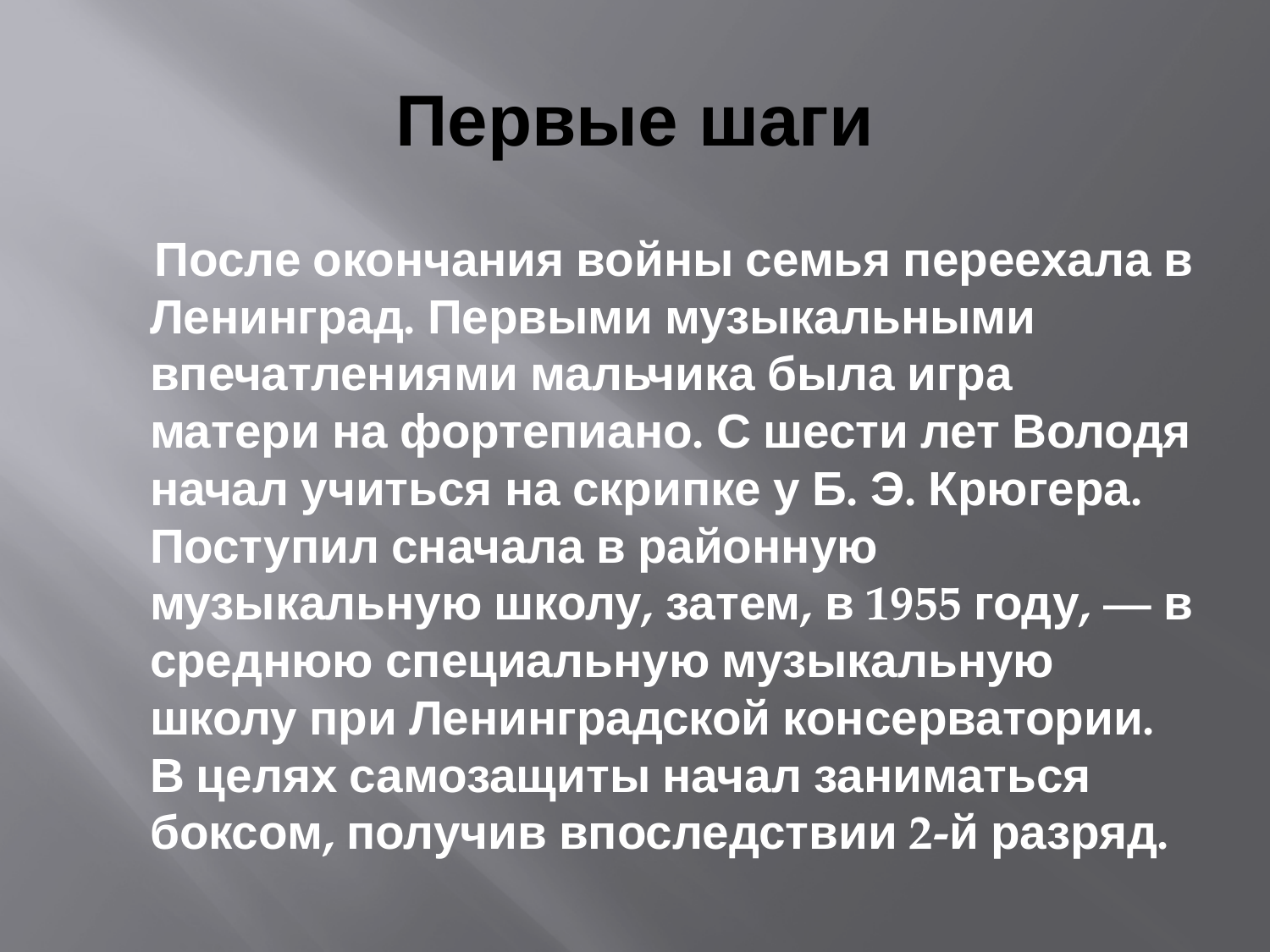

# Первые шаги
     После окончания войны семья переехала в Ленинград. Первыми музыкальными впечатлениями мальчика была игра матери на фортепиано. С шести лет Володя начал учиться на скрипке у Б. Э. Крюгера. Поступил сначала в районную музыкальную школу, затем, в 1955 году, — в среднюю специальную музыкальную школу при Ленинградской консерватории. В целях самозащиты начал заниматься боксом, получив впоследствии 2-й разряд.